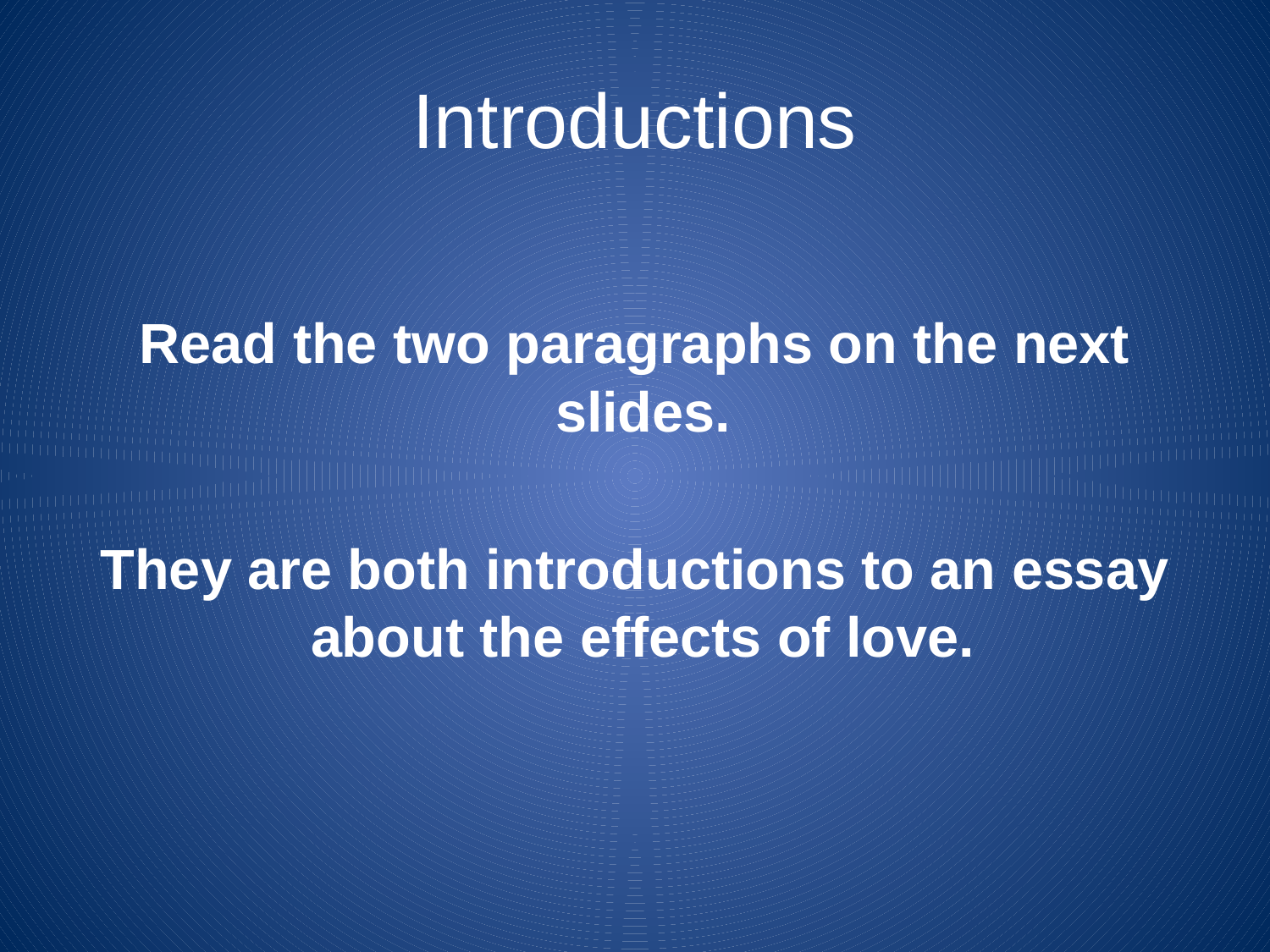

# Introductions

Read the two paragraphs on the next slides.

They are both introductions to an essay about the effects of love.